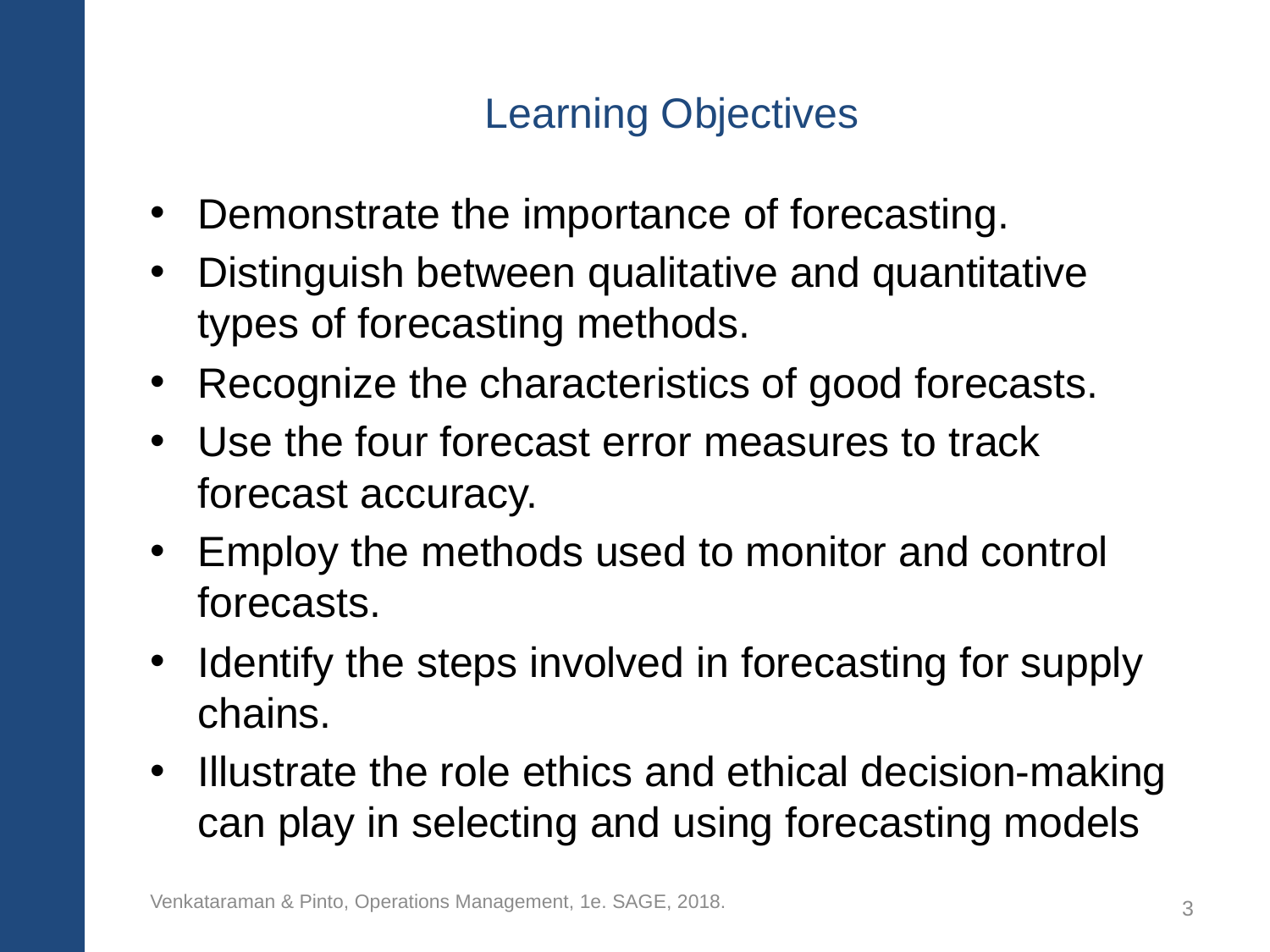

# Learning Objectives
Demonstrate the importance of forecasting.
Distinguish between qualitative and quantitative types of forecasting methods.
Recognize the characteristics of good forecasts.
Use the four forecast error measures to track forecast accuracy.
Employ the methods used to monitor and control forecasts.
Identify the steps involved in forecasting for supply chains.
Illustrate the role ethics and ethical decision-making can play in selecting and using forecasting models

Venkataraman & Pinto, Operations Management, 1e. SAGE, 2018.
3